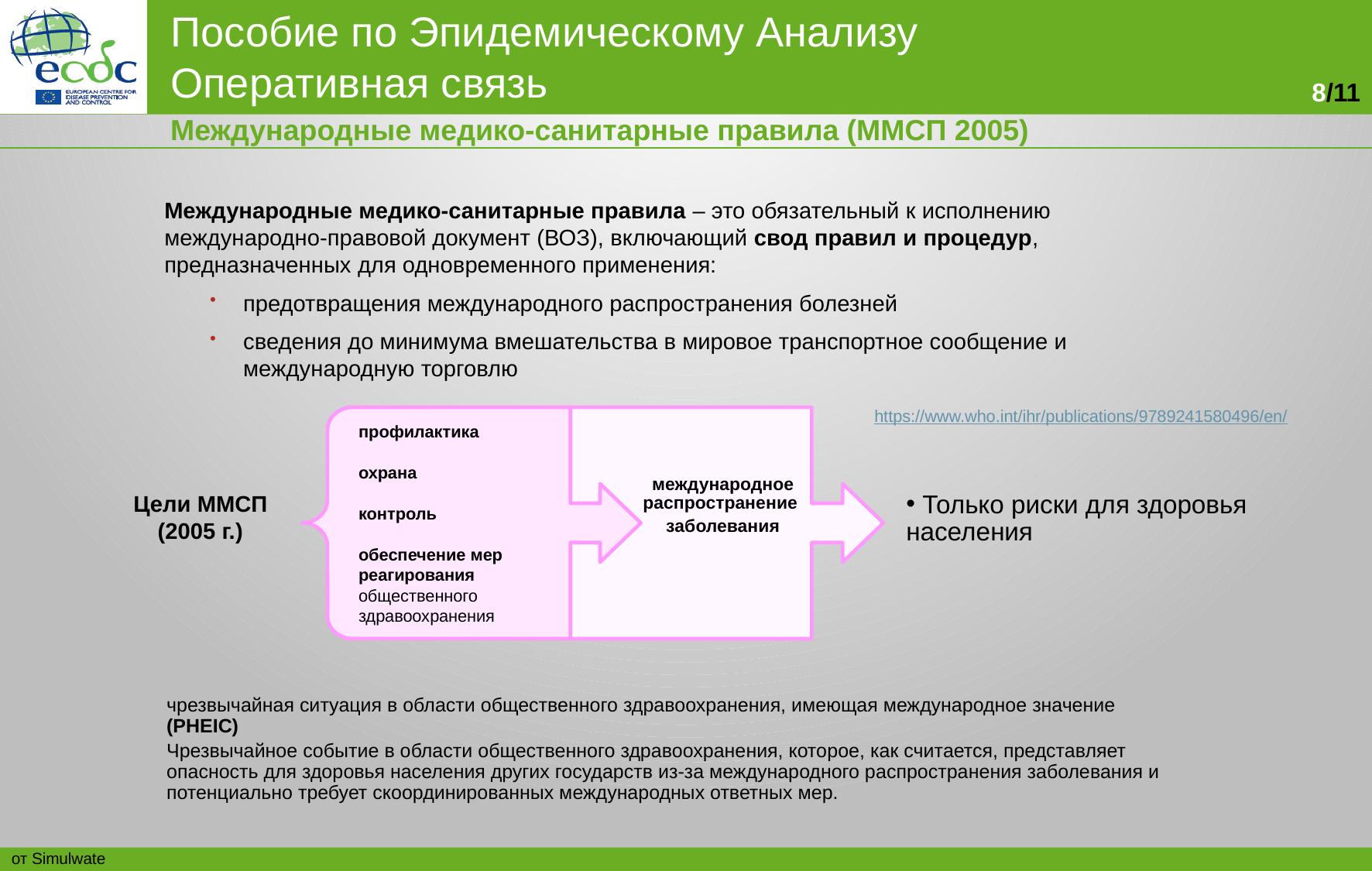

Международные медико-санитарные правила (ММСП 2005)
Международные медико-санитарные правила – это обязательный к исполнению международно-правовой документ (ВОЗ), включающий свод правил и процедур, предназначенных для одновременного применения:
предотвращения международного распространения болезней
сведения до минимума вмешательства в мировое транспортное сообщение и международную торговлю

https://www.who.int/ihr/publications/9789241580496/en/

профилактика
охрана
международное распространение
заболевания
Цели ММСП (2005 г.)
 Только риски для здоровья населения
контроль
обеспечение мер реагирования общественного здравоохранения
чрезвычайная ситуация в области общественного здравоохранения, имеющая международное значение (PHEIC)
Чрезвычайное событие в области общественного здравоохранения, которое, как считается, представляет опасность для здоровья населения других государств из-за международного распространения заболевания и потенциально требует скоординированных международных ответных мер.